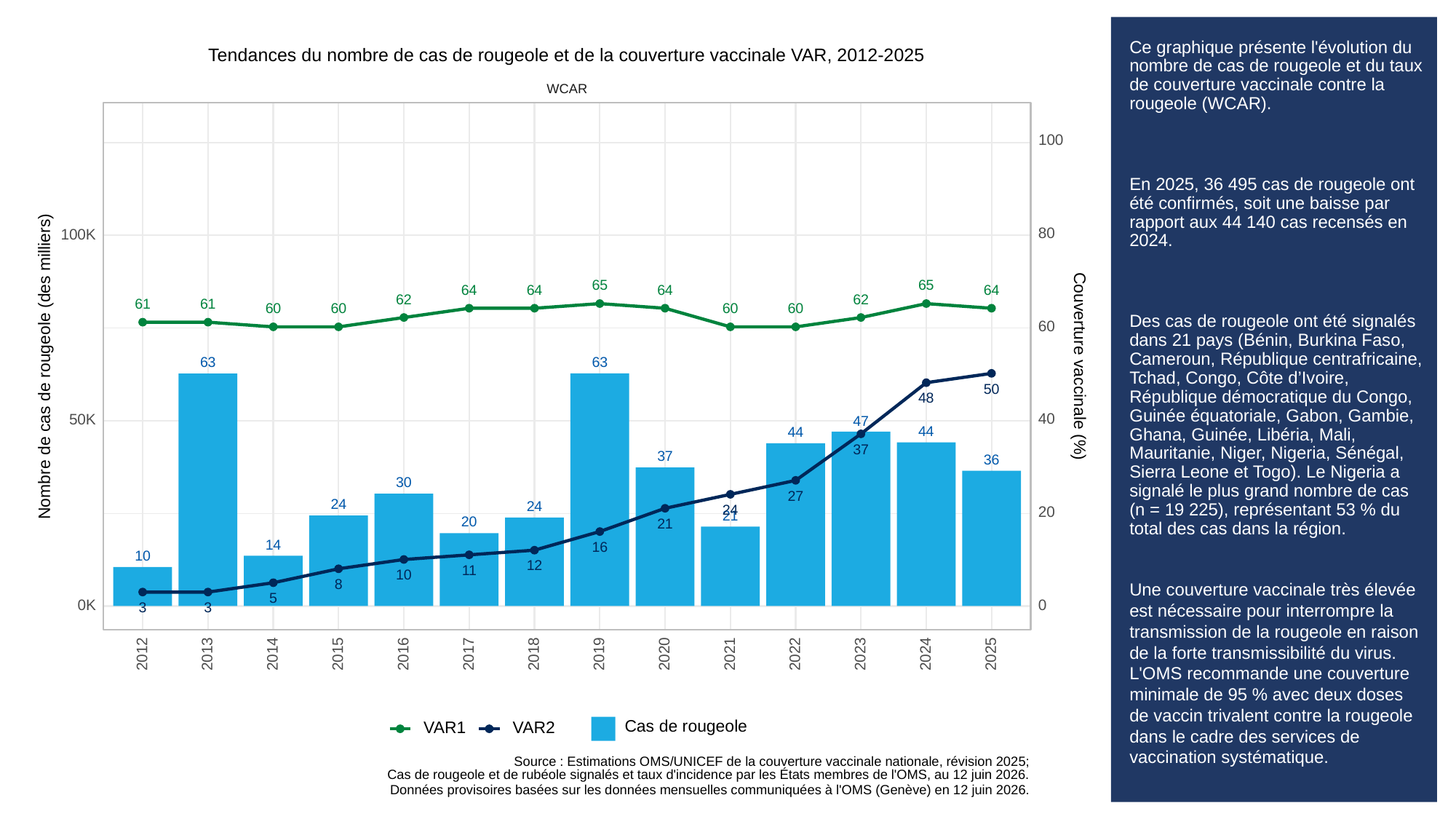

# Ce graphique présente l'évolution du nombre de cas de rougeole et du taux de couverture vaccinale contre la rougeole (WCAR).

En 2025, 36 495 cas de rougeole ont été confirmés, soit une baisse par rapport aux 44 140 cas recensés en 2024.

Des cas de rougeole ont été signalés dans 21 pays (Bénin, Burkina Faso, Cameroun, République centrafricaine, Tchad, Congo, Côte d’Ivoire, République démocratique du Congo, Guinée équatoriale, Gabon, Gambie, Ghana, Guinée, Libéria, Mali, Mauritanie, Niger, Nigeria, Sénégal, Sierra Leone et Togo). Le Nigeria a signalé le plus grand nombre de cas (n = 19 225), représentant 53 % du total des cas dans la région.

Une couverture vaccinale très élevée est nécessaire pour interrompre la transmission de la rougeole en raison de la forte transmissibilité du virus. L'OMS recommande une couverture minimale de 95 % avec deux doses de vaccin trivalent contre la rougeole dans le cadre des services de vaccination systématique.

Tendances du nombre de cas de rougeole et de la couverture vaccinale VAR, 2012-2025
WCAR

100

80
100K

65
65
64
64
64
64
62
62
61
61

60
60
60
60

60

63
63
Nombre de cas de rougeole (des milliers)
Couverture vaccinale (%)

50
48
40
50K
47

44
44

37
37
36

30

27

24
24

24
20
21

20
21

14
16

10

12

11

10

8

5
0K
0
3
3

2013
2023
2012
2014
2015
2016
2017
2018
2019
2020
2021
2022
2024
2025

Cas de rougeole
VAR1
VAR2

Source : Estimations OMS/UNICEF de la couverture vaccinale nationale, révision 2025;
Cas de rougeole et de rubéole signalés et taux d'incidence par les États membres de l'OMS, au 12 juin 2026.
Données provisoires basées sur les données mensuelles communiquées à l'OMS (Genève) en 12 juin 2026.